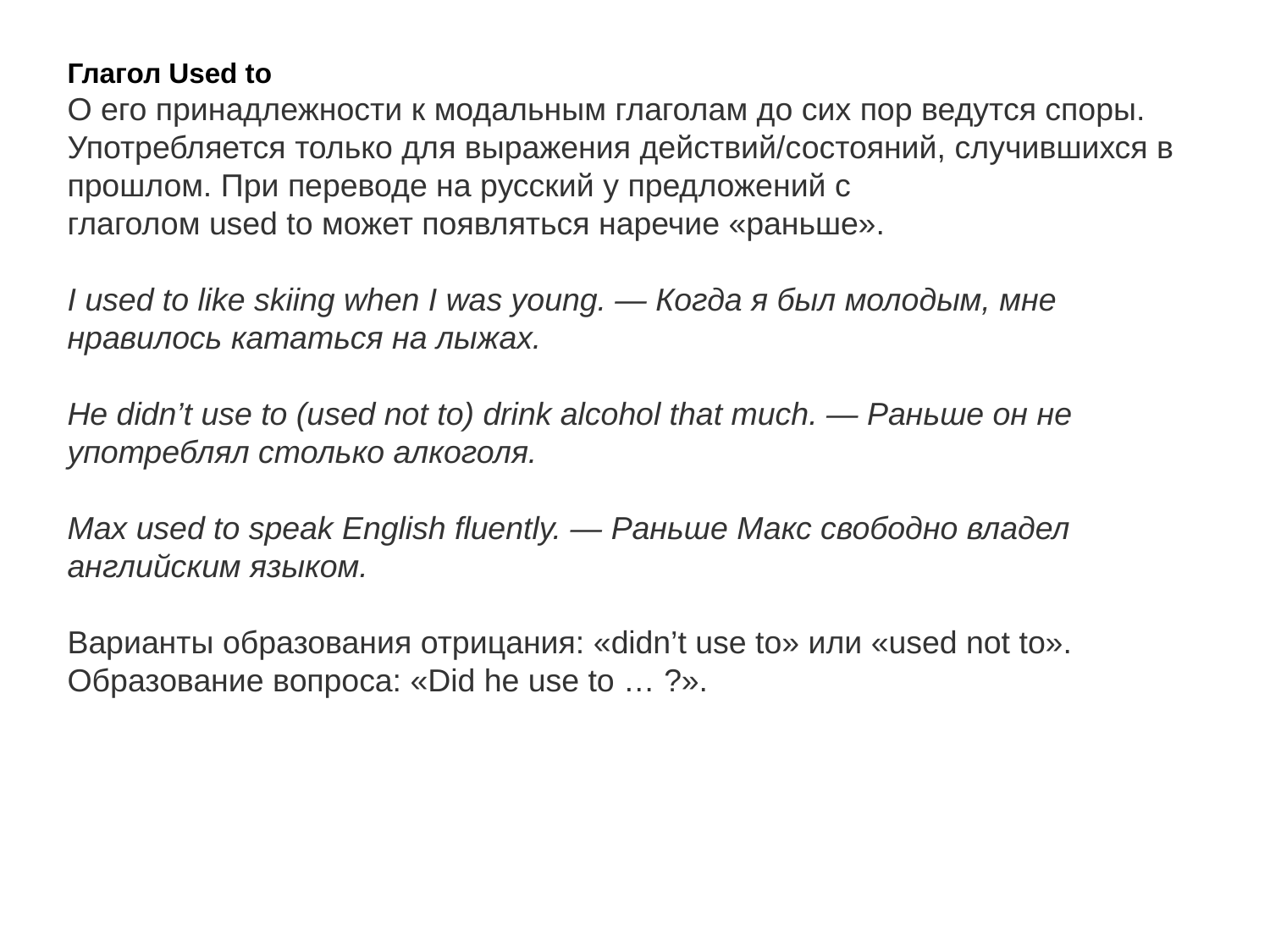

Глагол Used to
О его принадлежности к модальным глаголам до сих пор ведутся споры.
Употребляется только для выражения действий/состояний, случившихся в прошлом. При переводе на русский у предложений с глаголом used to может появляться наречие «раньше».

I used to like skiing when I was young. — Когда я был молодым, мне нравилось кататься на лыжах.

He didn’t use to (used not to) drink alcohol that much. — Раньше он не употреблял столько алкоголя.

Max used to speak English fluently. — Раньше Макс свободно владел английским языком.

Варианты образования отрицания: «didn’t use to» или «used not to».
Образование вопроса: «Did he use to … ?».